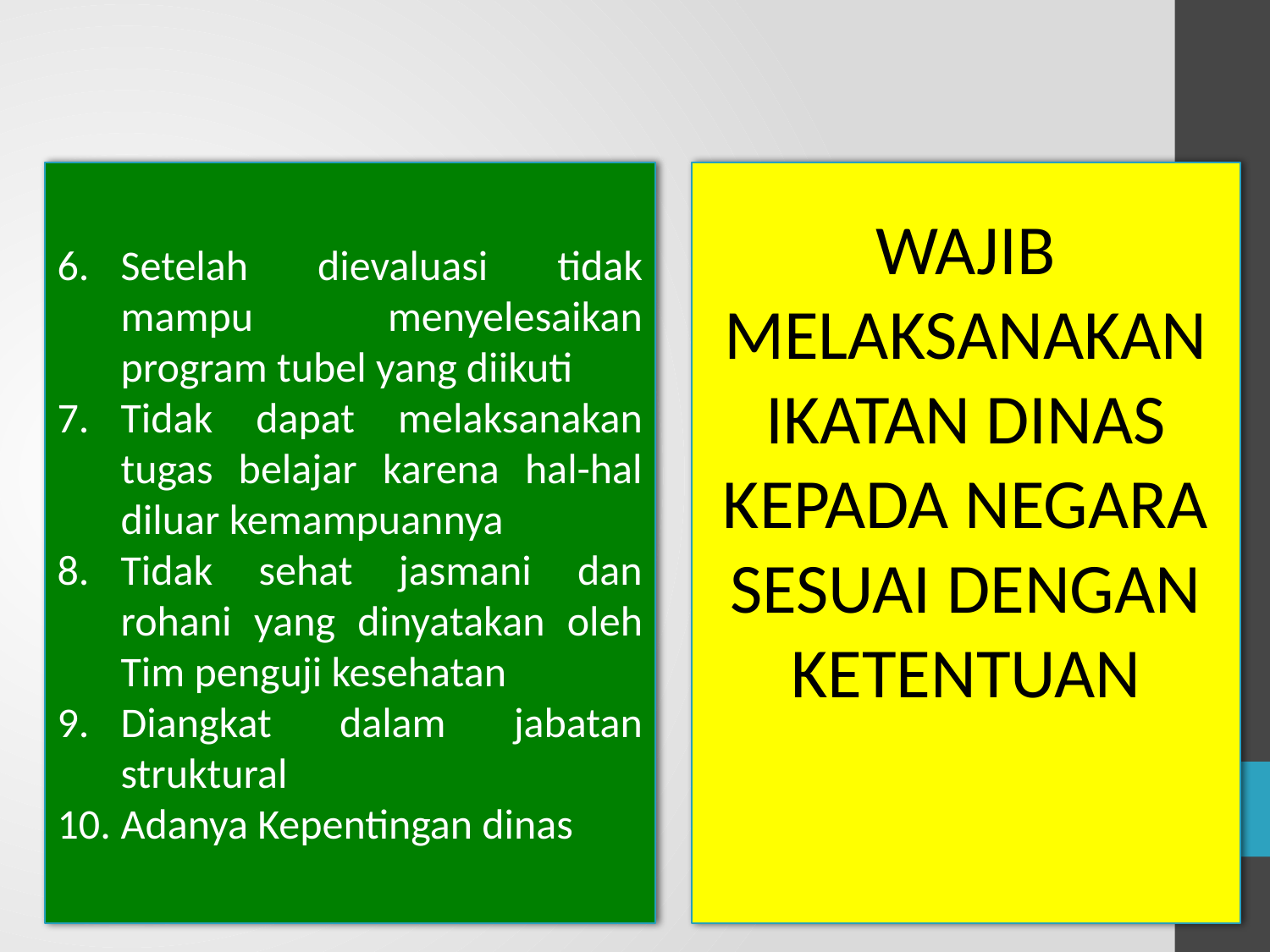

Setelah dievaluasi tidak mampu menyelesaikan program tubel yang diikuti
Tidak dapat melaksanakan tugas belajar karena hal-hal diluar kemampuannya
Tidak sehat jasmani dan rohani yang dinyatakan oleh Tim penguji kesehatan
Diangkat dalam jabatan struktural
Adanya Kepentingan dinas

WAJIB MELAKSANAKAN IKATAN DINAS KEPADA NEGARA SESUAI DENGAN KETENTUAN